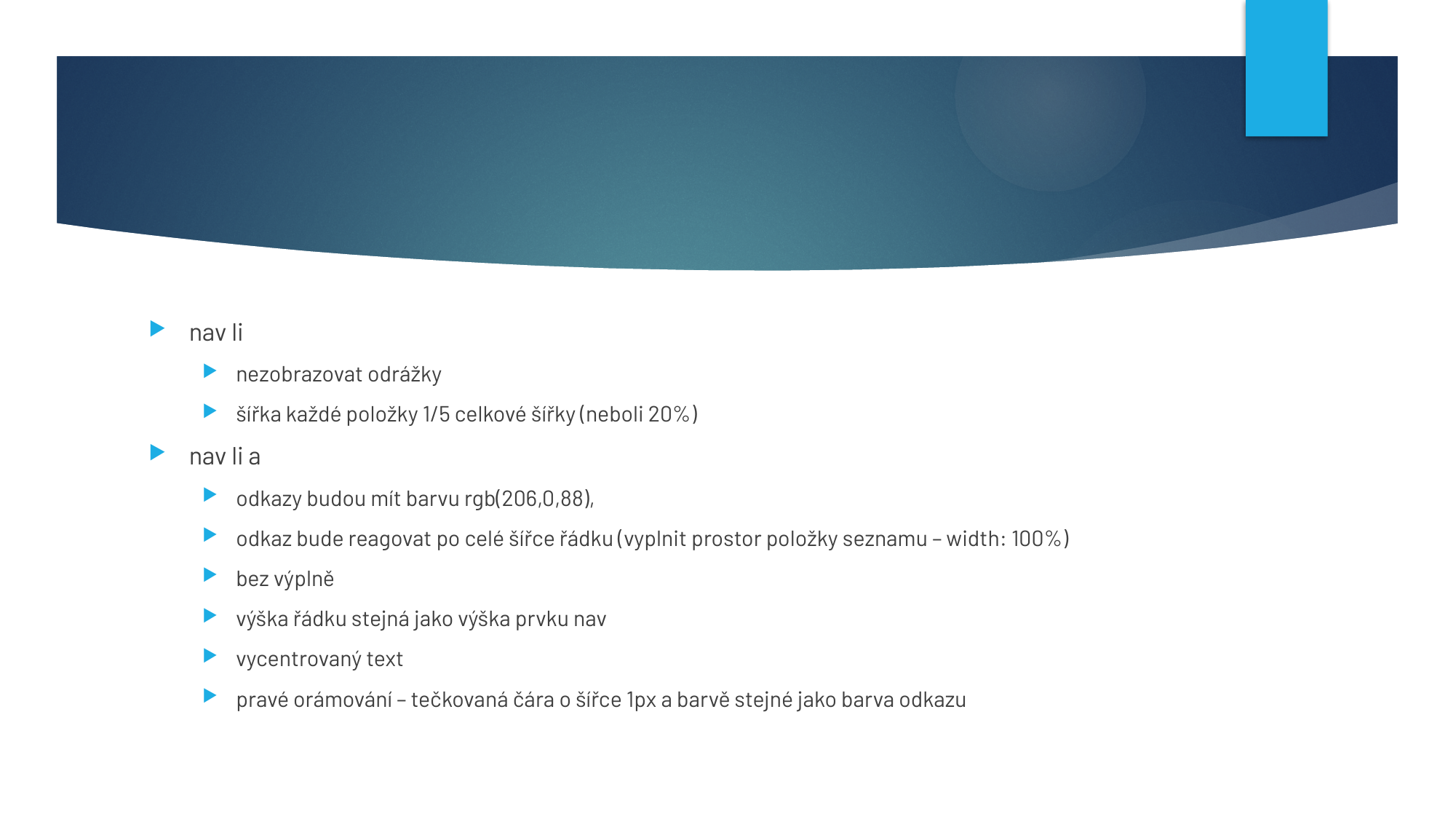

#
nav li
nezobrazovat odrážky
šířka každé položky 1/5 celkové šířky (neboli 20%)
nav li a
odkazy budou mít barvu rgb(206,0,88),
odkaz bude reagovat po celé šířce řádku (vyplnit prostor položky seznamu – width: 100%)
bez výplně
výška řádku stejná jako výška prvku nav
vycentrovaný text
pravé orámování – tečkovaná čára o šířce 1px a barvě stejné jako barva odkazu